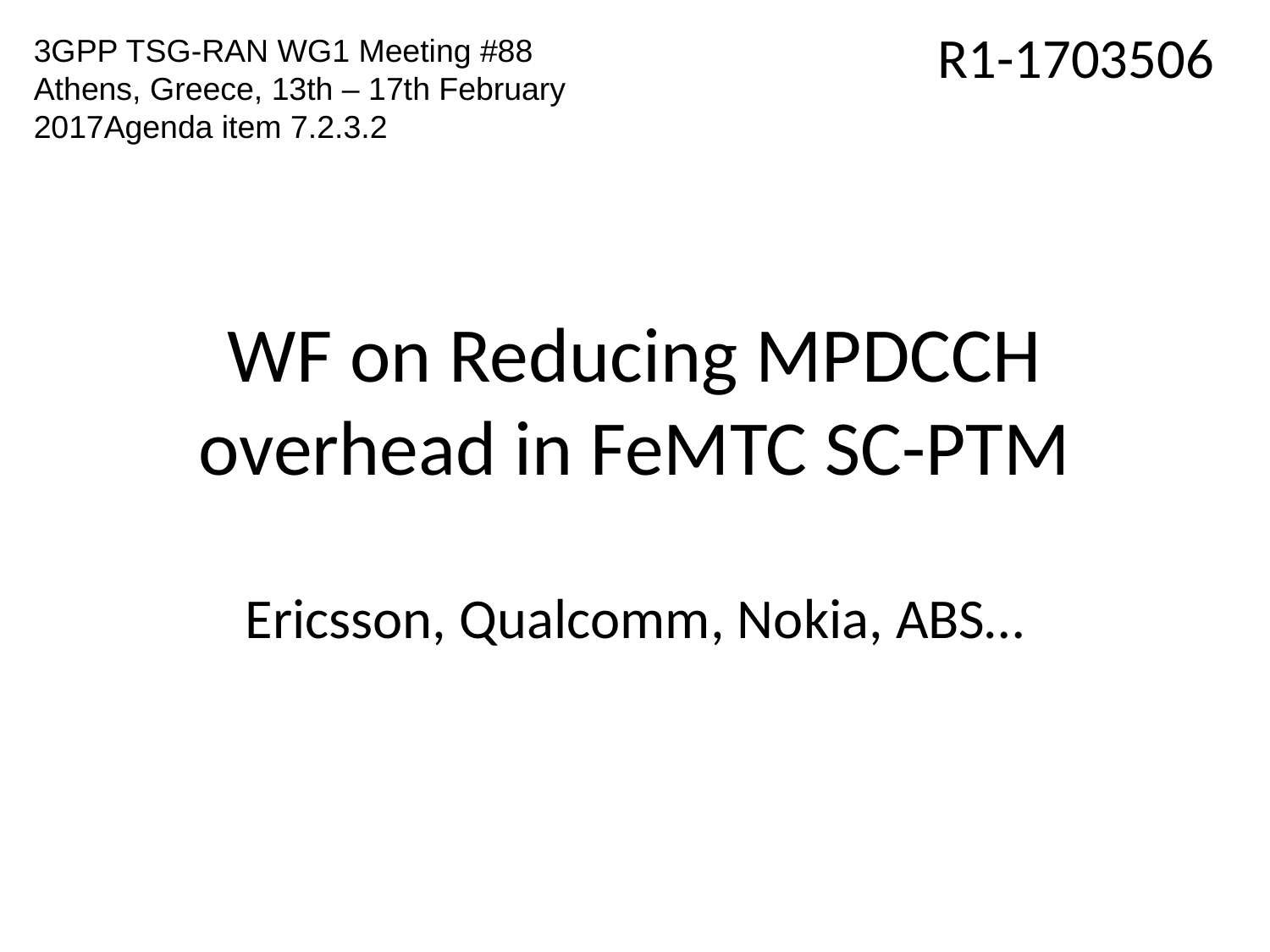

R1-1703506
3GPP TSG-RAN WG1 Meeting #88
Athens, Greece, 13th – 17th February 2017Agenda item 7.2.3.2
# WF on Reducing MPDCCH overhead in FeMTC SC-PTM
Ericsson, Qualcomm, Nokia, ABS…